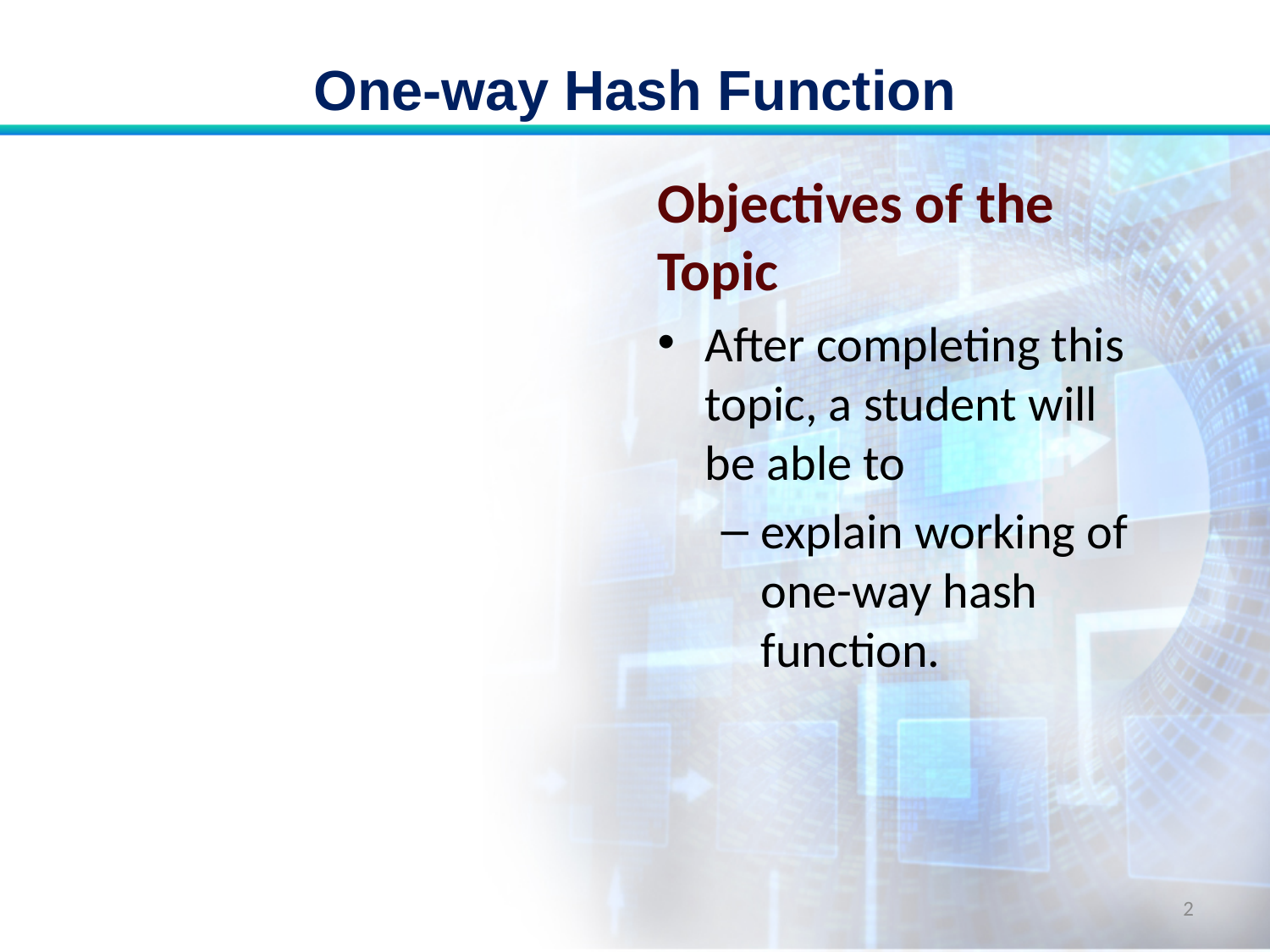

# One-way Hash Function
Objectives of the Topic
After completing this topic, a student will be able to
explain working of one-way hash function.
2